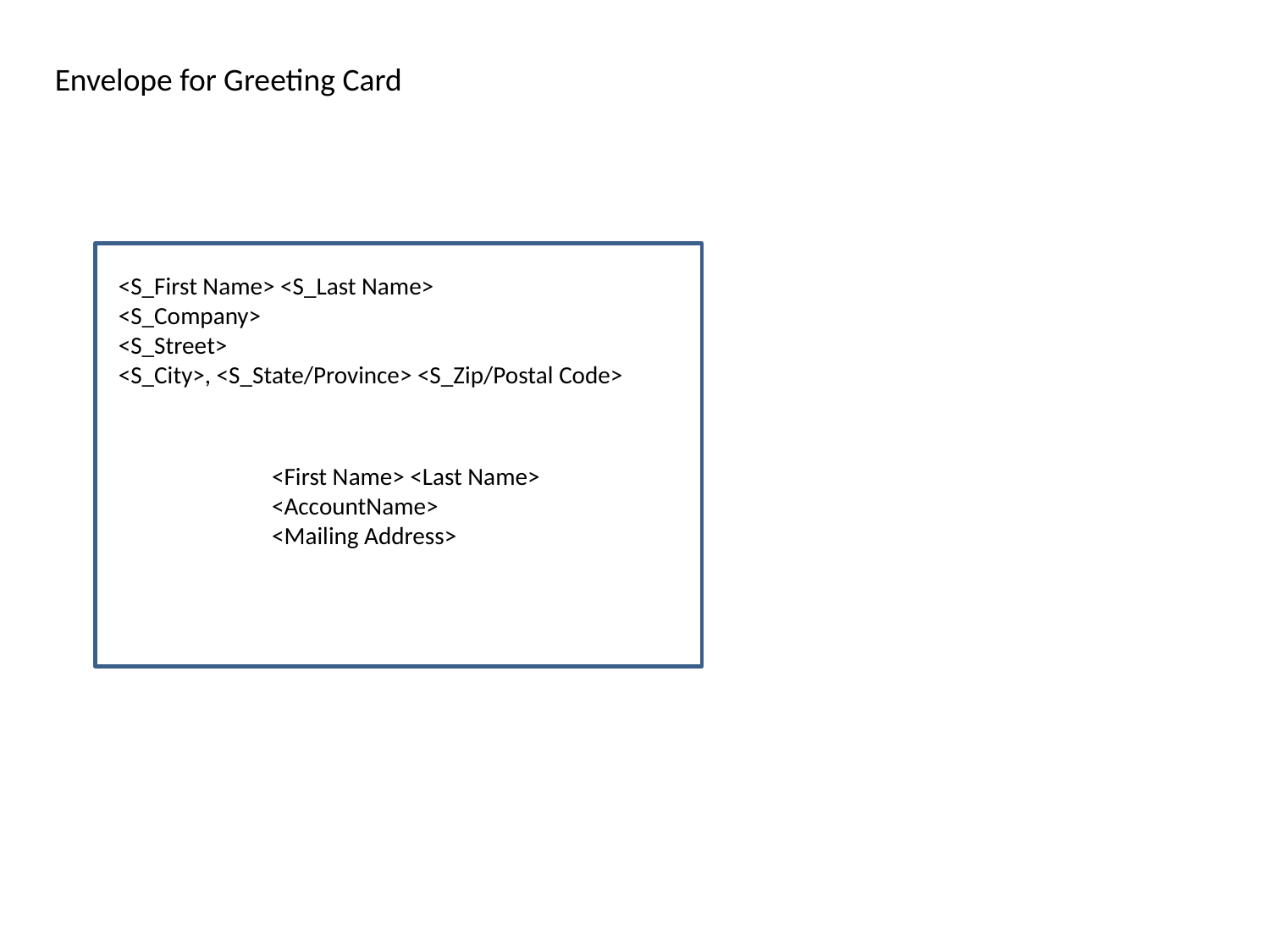

Envelope for Greeting Card

<S_First Name> <S_Last Name>
<S_Company>
<S_Street>
<S_City>, <S_State/Province> <S_Zip/Postal Code>
<First Name> <Last Name>
<AccountName>
<Mailing Address>